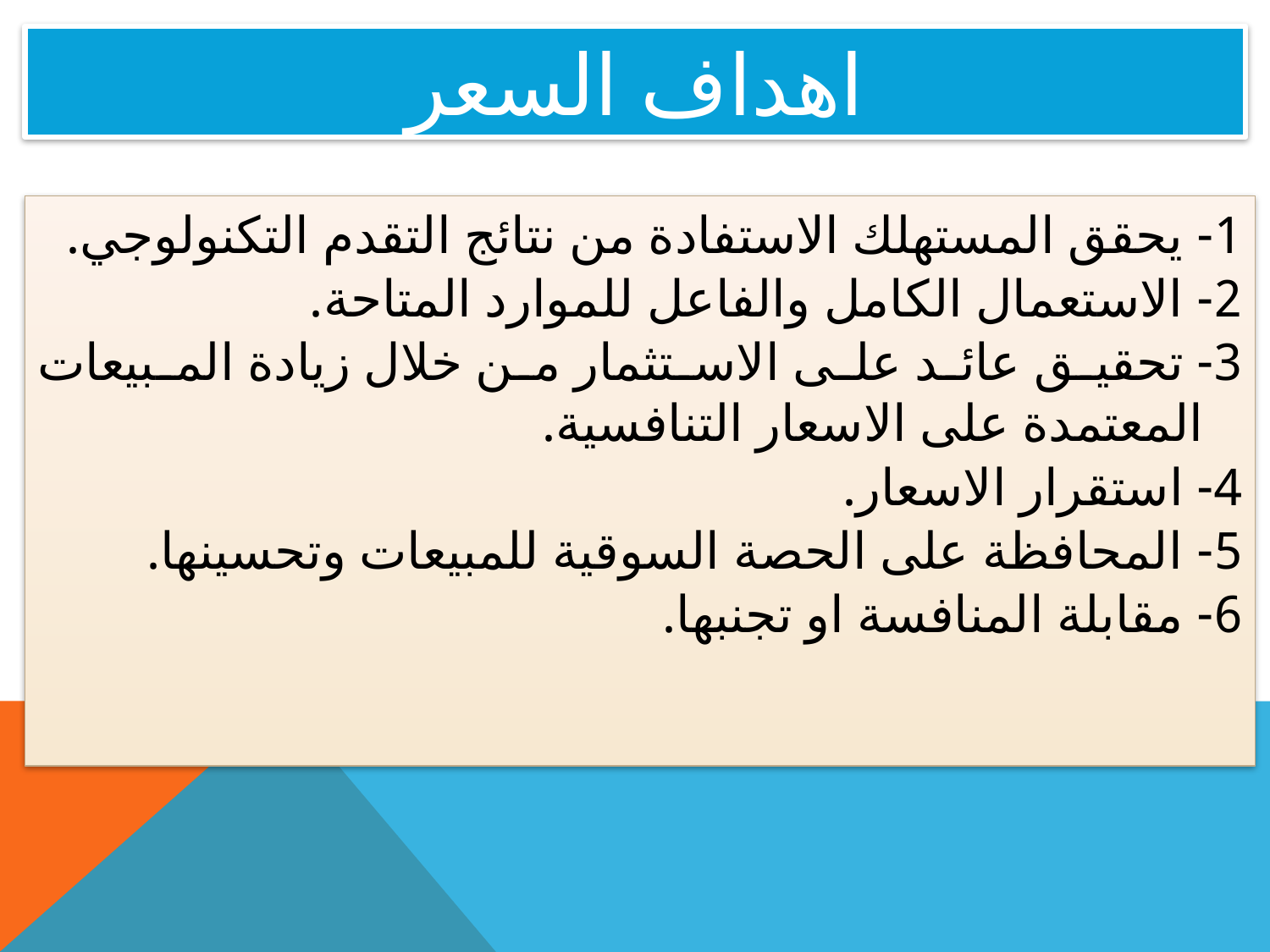

# اهداف السعر
1- يحقق المستهلك الاستفادة من نتائج التقدم التكنولوجي.
2- الاستعمال الكامل والفاعل للموارد المتاحة.
3- تحقيق عائد على الاستثمار من خلال زيادة المبيعات المعتمدة على الاسعار التنافسية.
4- استقرار الاسعار.
5- المحافظة على الحصة السوقية للمبيعات وتحسينها.
6- مقابلة المنافسة او تجنبها.